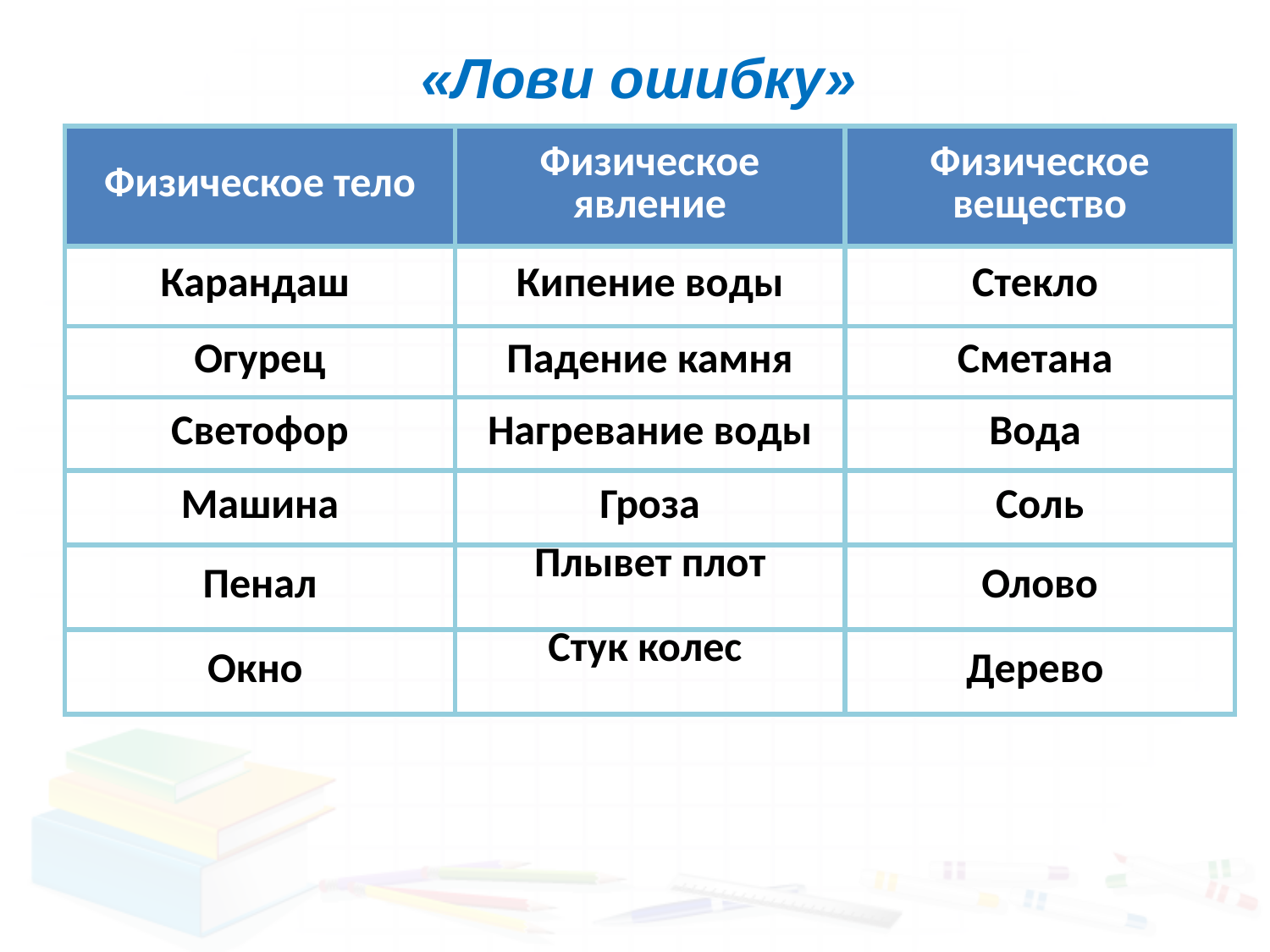

«Лови ошибку»
| Физическое тело | Физическое явление | Физическое вещество |
| --- | --- | --- |
| Карандаш | Кипение воды | Стекло |
| Огурец | Падение камня | Сметана |
| Светофор | Нагревание воды | Вода |
| Машина | Гроза | Соль |
| Пенал | Плывет плот | Олово |
| Окно | Стук колес | Дерево |